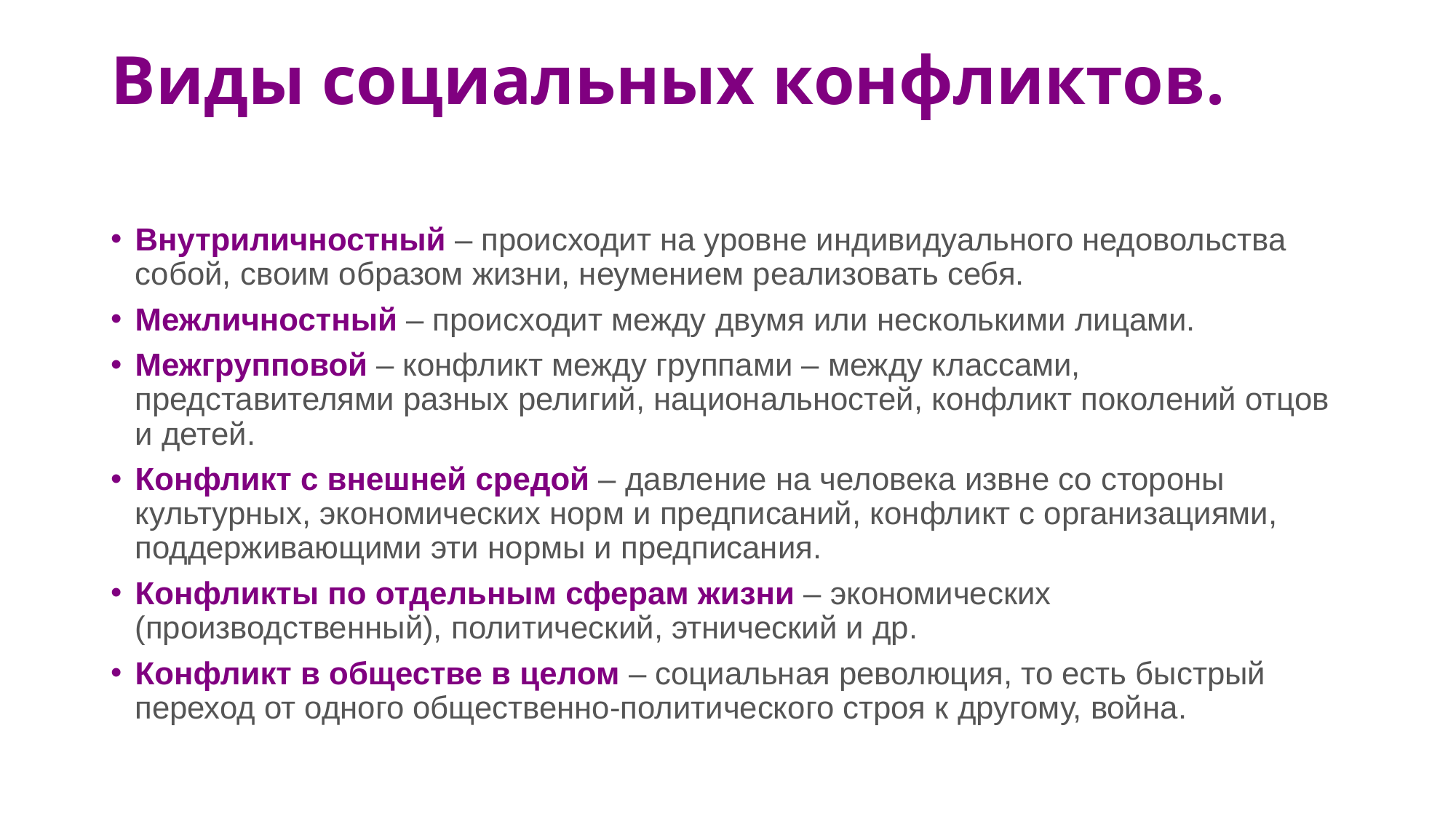

# Виды социальных конфликтов.
Внутриличностный – происходит на уровне индивидуального недовольства собой, своим образом жизни, неумением реализовать себя.
Межличностный – происходит между двумя или несколькими лицами.
Межгрупповой – конфликт между группами – между классами, представителями разных религий, национальностей, конфликт поколений отцов и детей.
Конфликт с внешней средой – давление на человека извне со стороны культурных, экономических норм и предписаний, конфликт с организациями, поддерживающими эти нормы и предписания.
Конфликты по отдельным сферам жизни – экономических (производственный), политический, этнический и др.
Конфликт в обществе в целом – социальная революция, то есть быстрый переход от одного общественно-политического строя к другому, война.